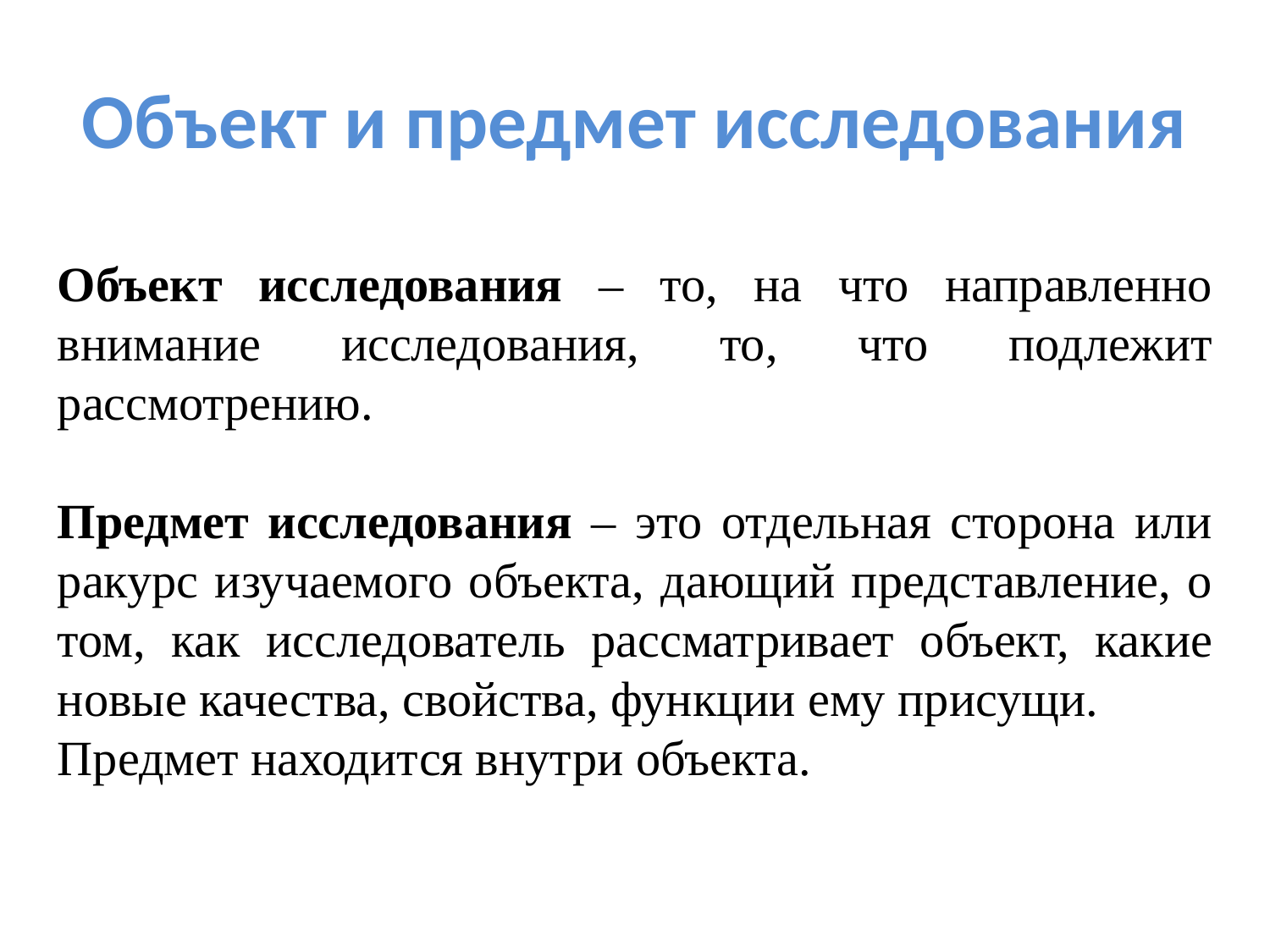

# Объект и предмет исследования
Объект исследования – то, на что направленно внимание исследования, то, что подлежит рассмотрению.

Предмет исследования – это отдельная сторона или ракурс изучаемого объекта, дающий представление, о том, как исследователь рассматривает объект, какие новые качества, свойства, функции ему присущи.
Предмет находится внутри объекта.